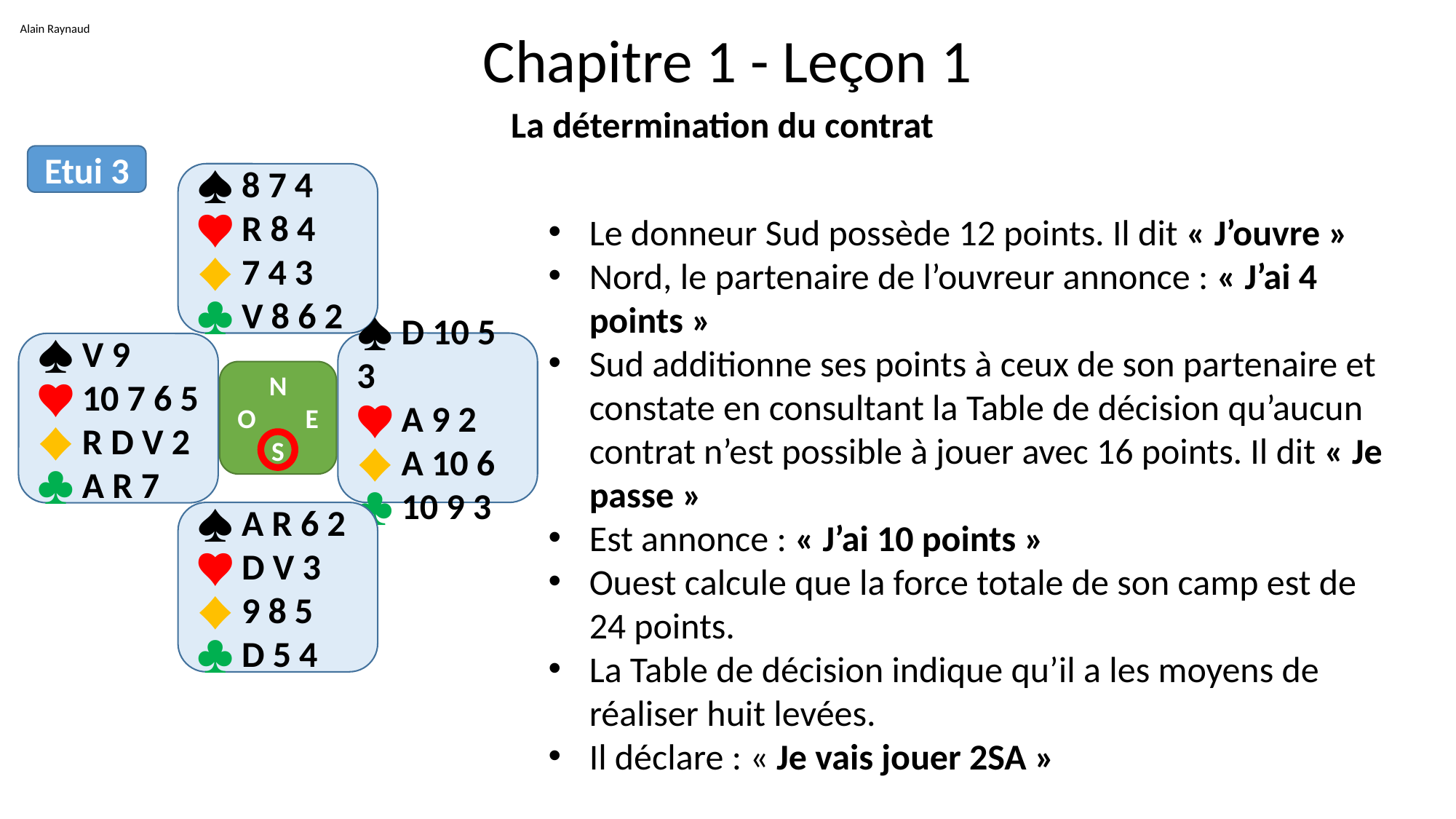

Alain Raynaud
# Chapitre 1 - Leçon 1
La détermination du contrat

Etui 3
♠ 8 7 4
♥ R 8 4
♦ 7 4 3
♣ V 8 6 2
Le donneur Sud possède 12 points. Il dit « J’ouvre »
Nord, le partenaire de l’ouvreur annonce : « J’ai 4 points »
Sud additionne ses points à ceux de son partenaire et constate en consultant la Table de décision qu’aucun contrat n’est possible à jouer avec 16 points. Il dit « Je passe »
Est annonce : « J’ai 10 points »
Ouest calcule que la force totale de son camp est de 24 points.
La Table de décision indique qu’il a les moyens de réaliser huit levées.
Il déclare : « Je vais jouer 2SA »
♠ D 10 5 3
♥ A 9 2
♦ A 10 6
♣ 10 9 3
♠ V 9
♥ 10 7 6 5
♦ R D V 2
♣ A R 7
N
O        E
S

♠ A R 6 2
♥ D V 3
♦ 9 8 5
♣ D 5 4